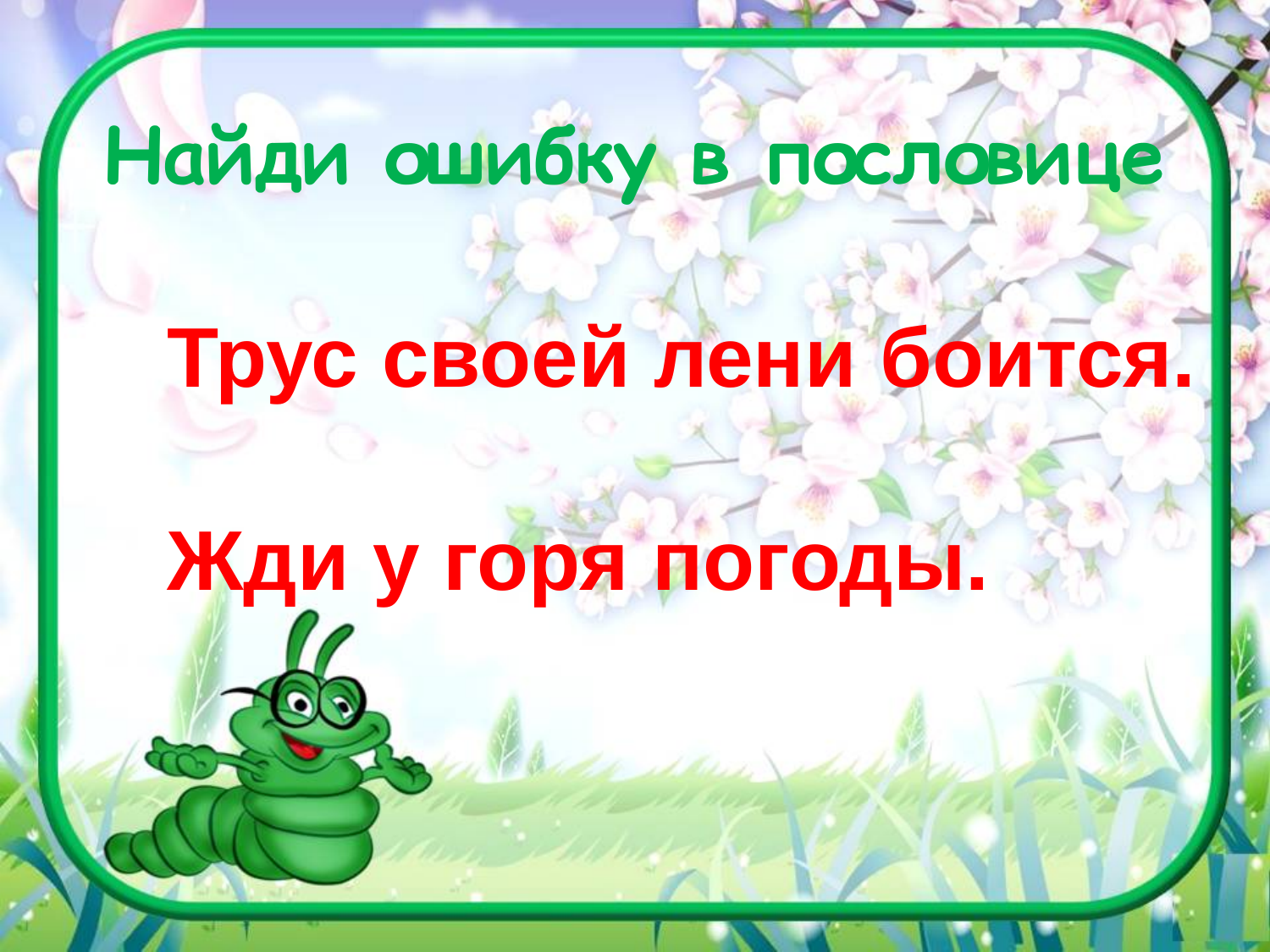

Найди ошибку в пословице
Трус своей лени боится.

Жди у горя погоды.